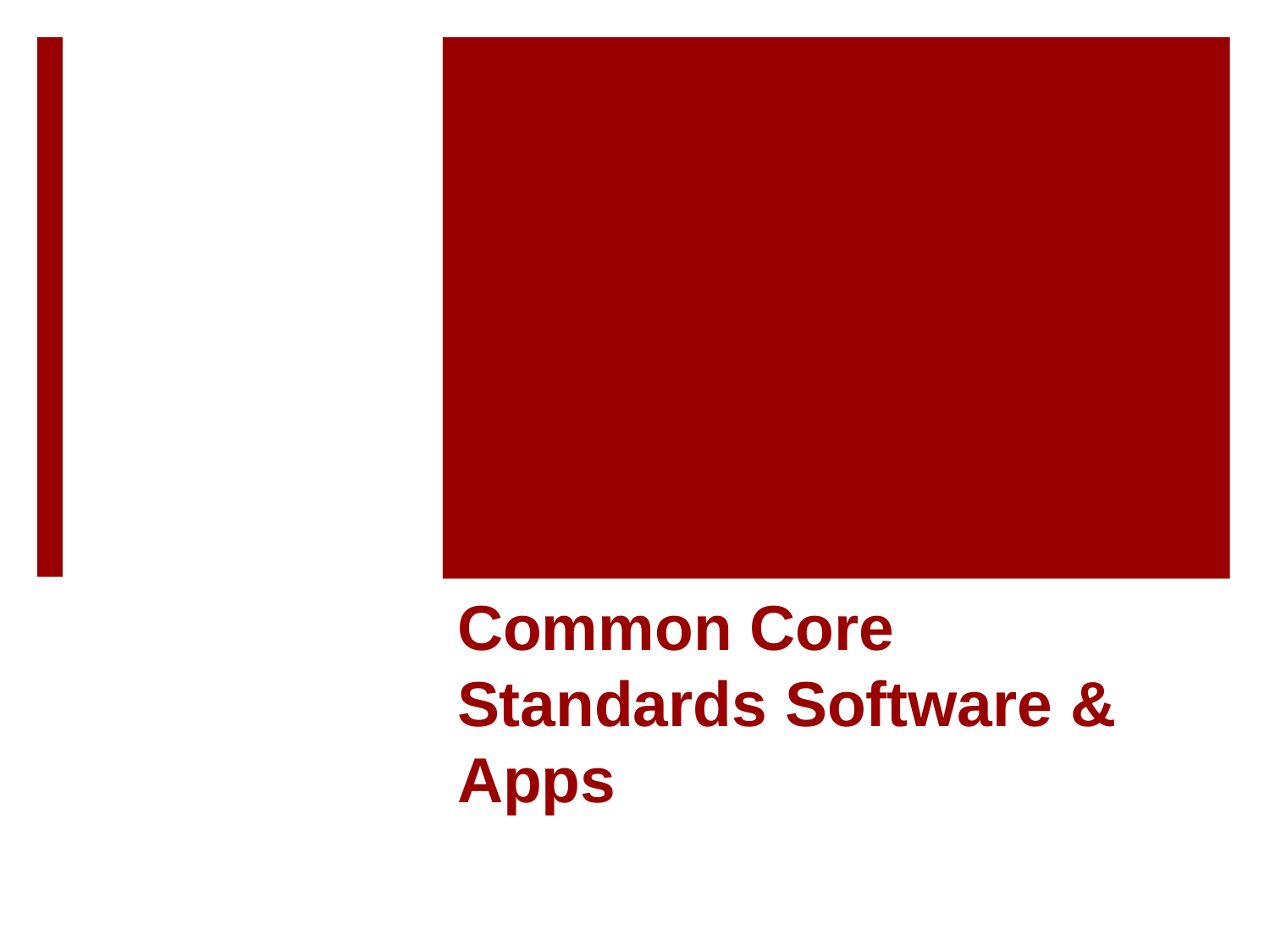

# Common Core Standards Software & Apps